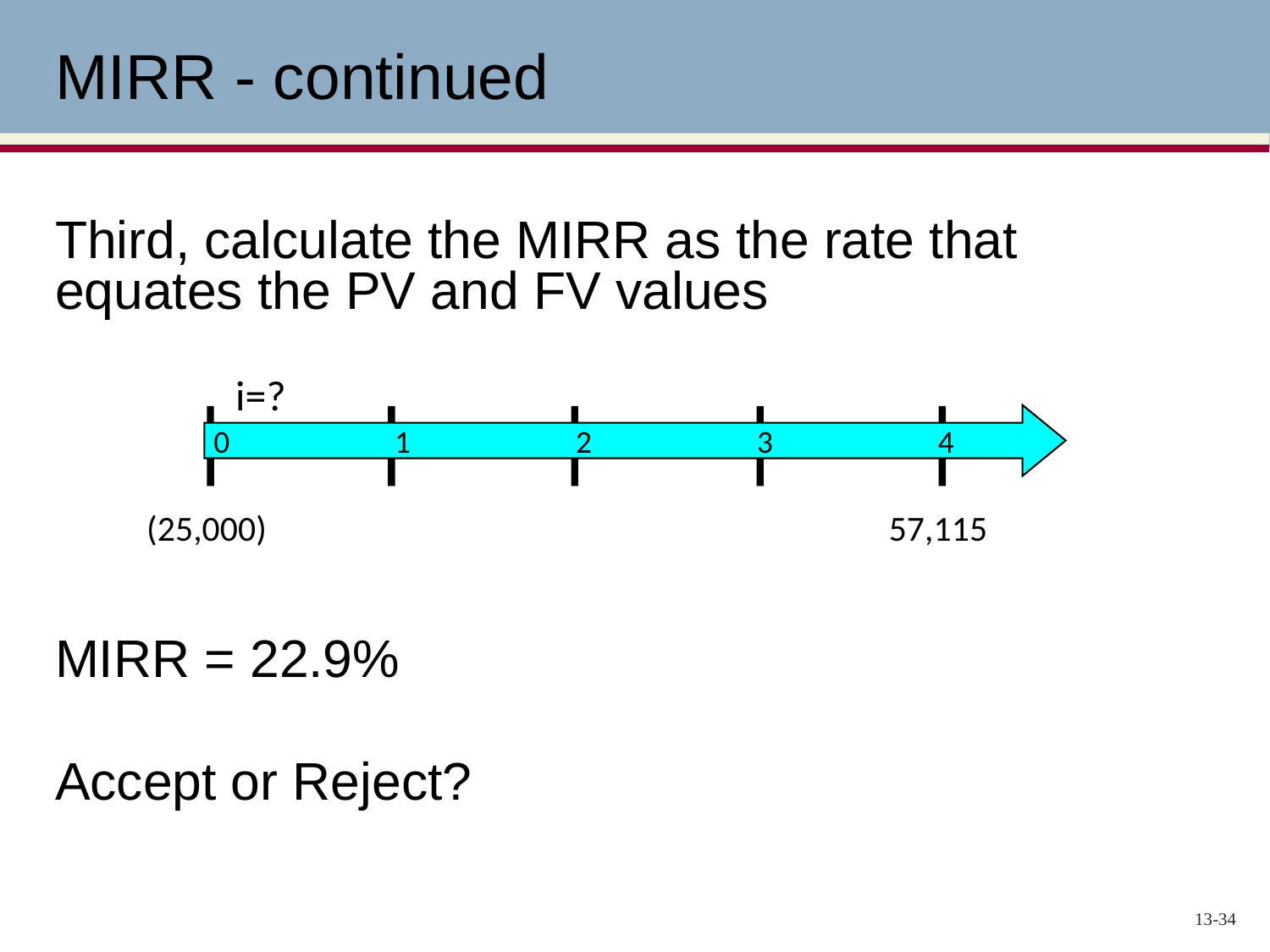

MIRR - continued
Third, calculate the MIRR as the rate that equates the PV and FV values

MIRR = 22.9%

Accept or Reject?
i=?

0                       1                       2                       3                       4
(25,000)
57,115